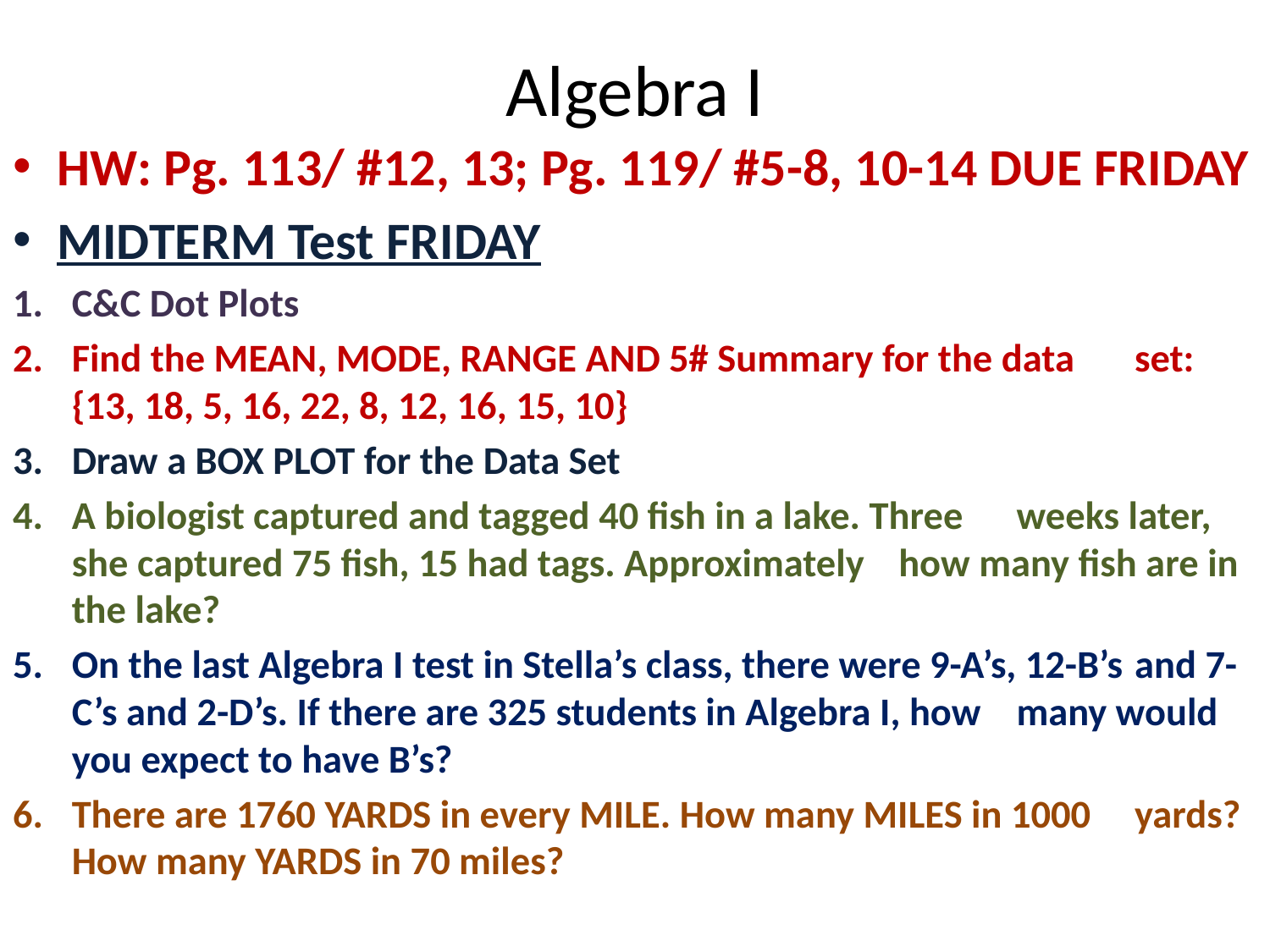

# Algebra I
HW: Pg. 113/ #12, 13; Pg. 119/ #5-8, 10-14 DUE FRIDAY
MIDTERM Test FRIDAY
C&C Dot Plots
Find the MEAN, MODE, RANGE AND 5# Summary for the data 	set: {13, 18, 5, 16, 22, 8, 12, 16, 15, 10}
Draw a BOX PLOT for the Data Set
A biologist captured and tagged 40 fish in a lake. Three 	weeks later, she captured 75 fish, 15 had tags. Approximately 	how many fish are in the lake?
On the last Algebra I test in Stella’s class, there were 9-A’s, 12-B’s 	and 7-C’s and 2-D’s. If there are 325 students in Algebra I, how 	many would you expect to have B’s?
There are 1760 YARDS in every MILE. How many MILES in 1000 	yards? How many YARDS in 70 miles?